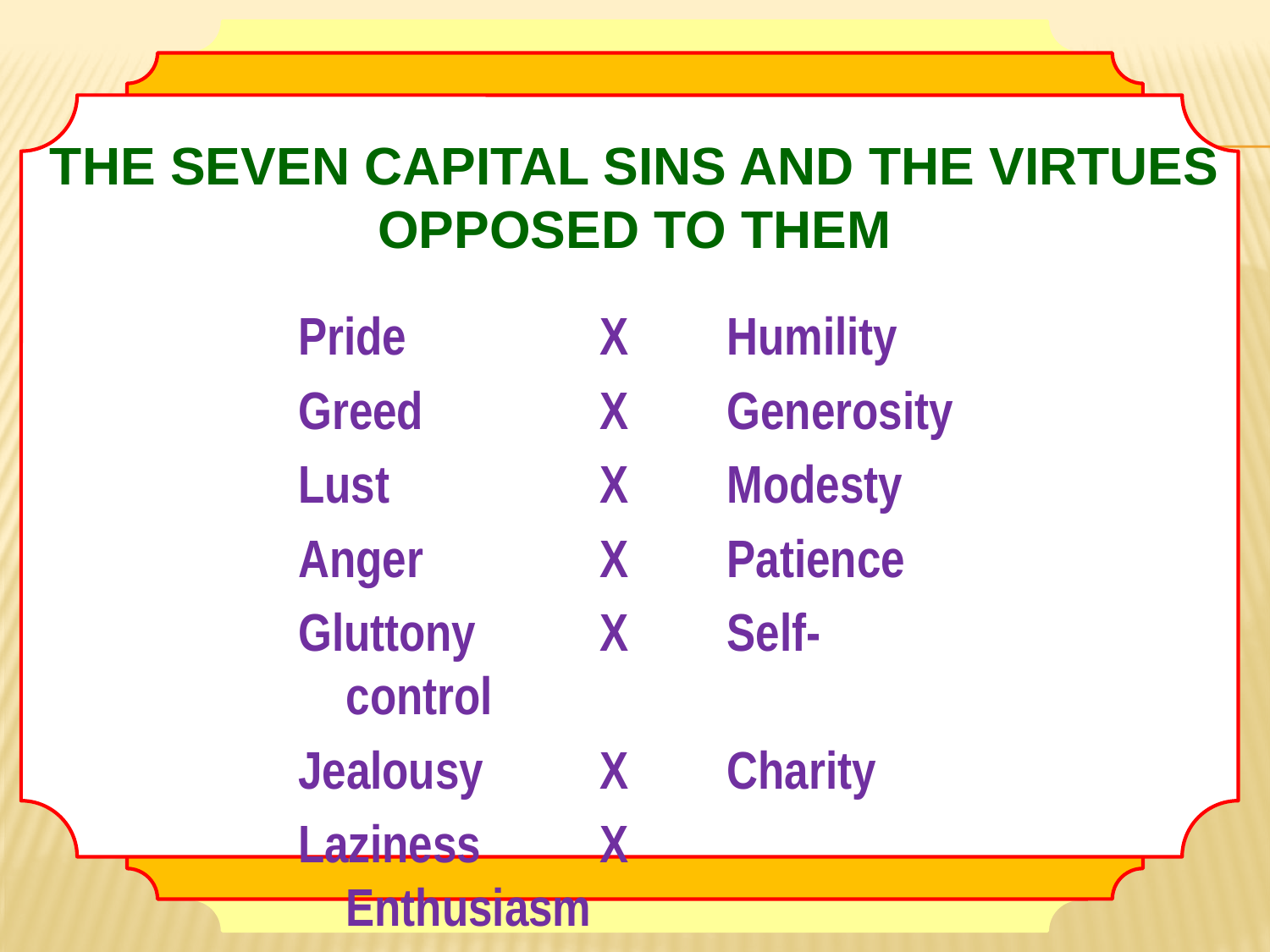

# The seven capital sins and the virtues opposed to them
Pride		X	Humility
Greed		X	Generosity
Lust		X 	Modesty
Anger		X	Patience
Gluttony	X	Self-control
Jealousy	X	Charity
Laziness	X	Enthusiasm